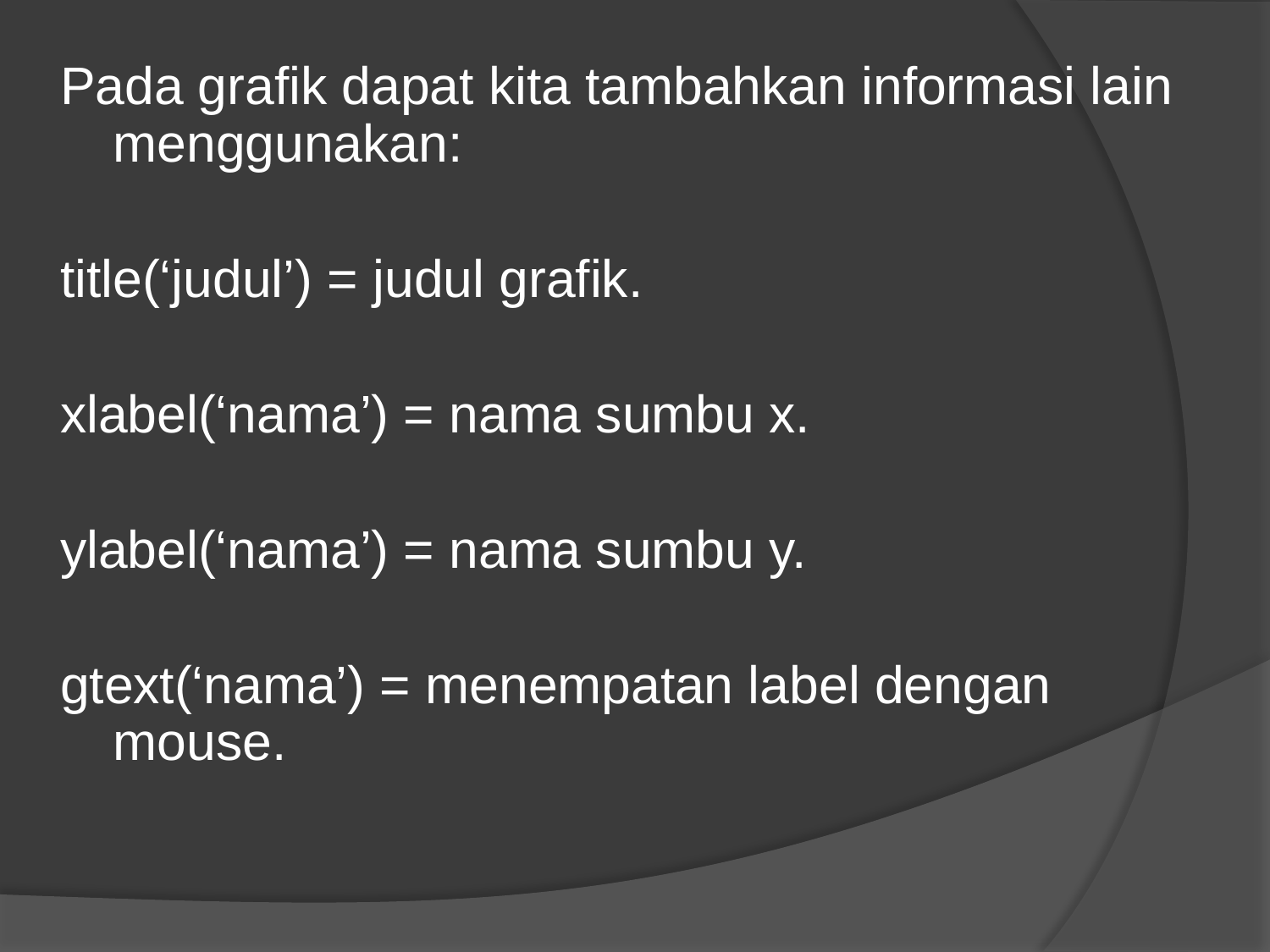

Pada grafik dapat kita tambahkan informasi lain menggunakan:

title(‘judul’) = judul grafik.

xlabel(‘nama’) = nama sumbu x.

ylabel(‘nama’) = nama sumbu y.

gtext(‘nama’) = menempatan label dengan mouse.